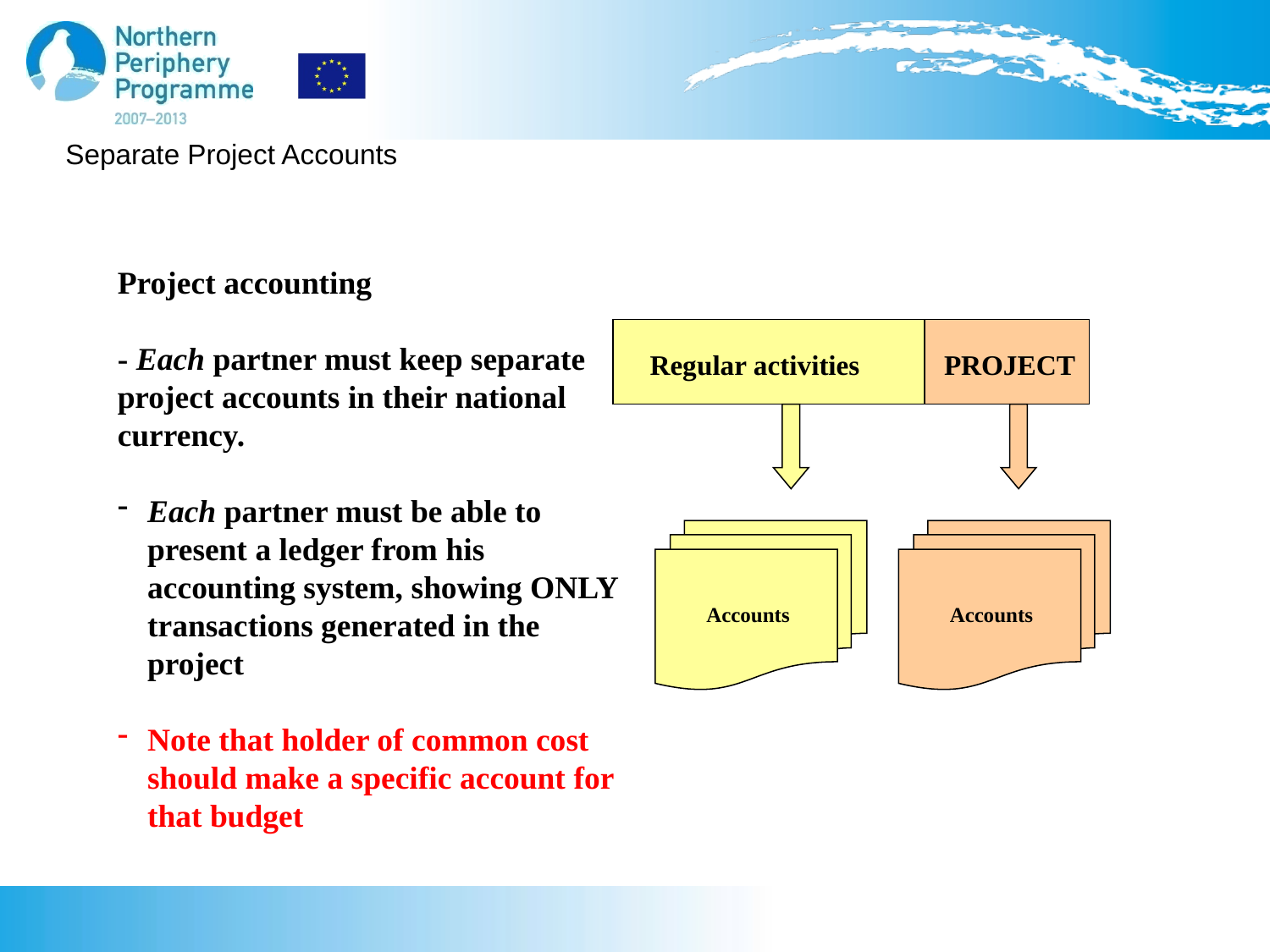

Separate Project Accounts
Project accounting

- Each partner must keep separate project accounts in their national currency.
Each partner must be able to present a ledger from his accounting system, showing ONLY transactions generated in the project

Note that holder of common cost should make a specific account for that budget

Regular activities
PROJECT

Accounts
Accounts